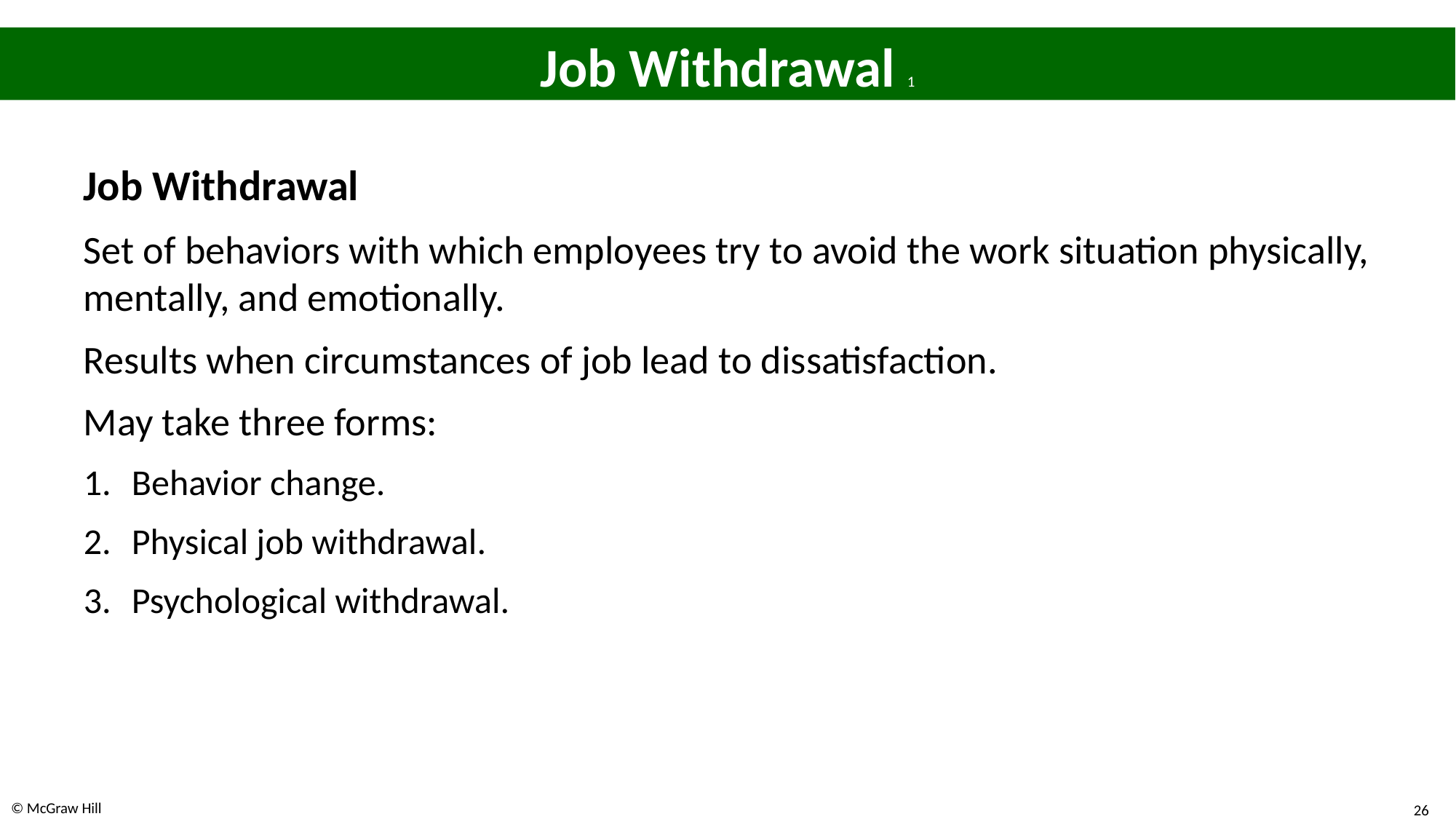

# Job Withdrawal 1
Job Withdrawal
Set of behaviors with which employees try to avoid the work situation physically, mentally, and emotionally.
Results when circumstances of job lead to dissatisfaction.
May take three forms:
Behavior change.
Physical job withdrawal.
Psychological withdrawal.